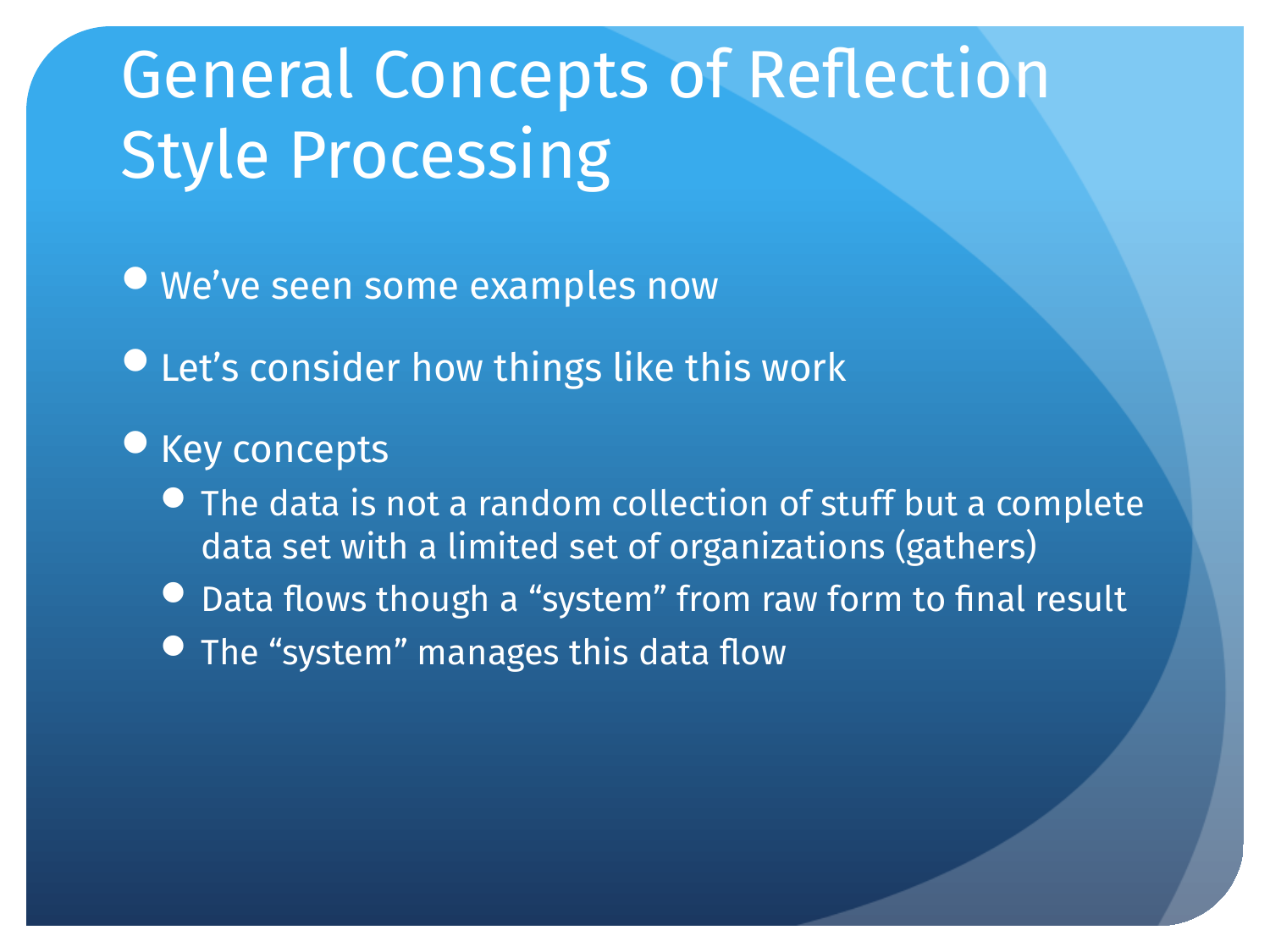

# General Concepts of Reflection Style Processing
We’ve seen some examples now
Let’s consider how things like this work
Key concepts
The data is not a random collection of stuff but a complete data set with a limited set of organizations (gathers)
Data flows though a “system” from raw form to final result
The “system” manages this data flow